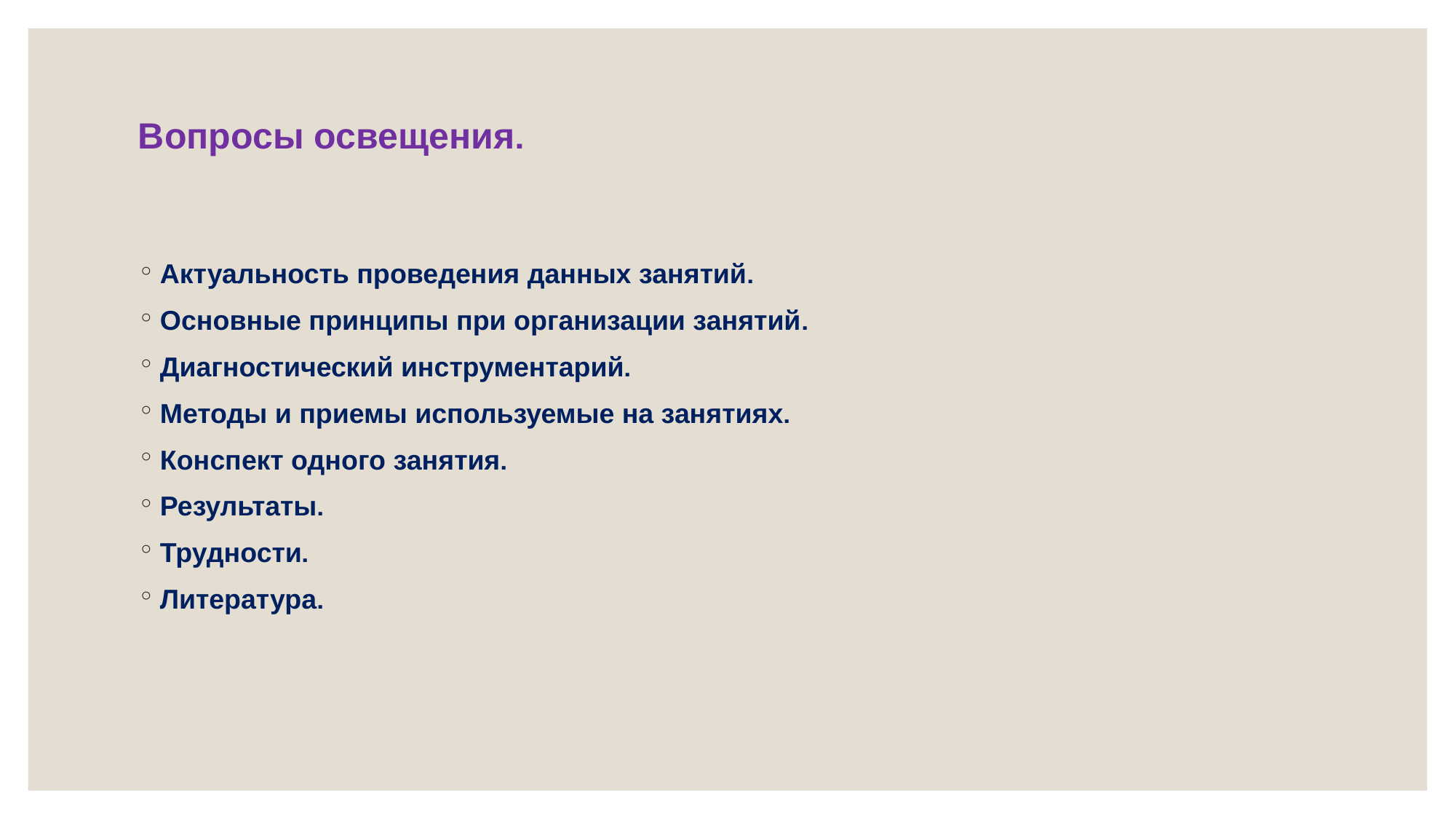

# Вопросы освещения.
Актуальность проведения данных занятий.
Основные принципы при организации занятий.
Диагностический инструментарий.
Методы и приемы используемые на занятиях.
Конспект одного занятия.
Результаты.
Трудности.
Литература.